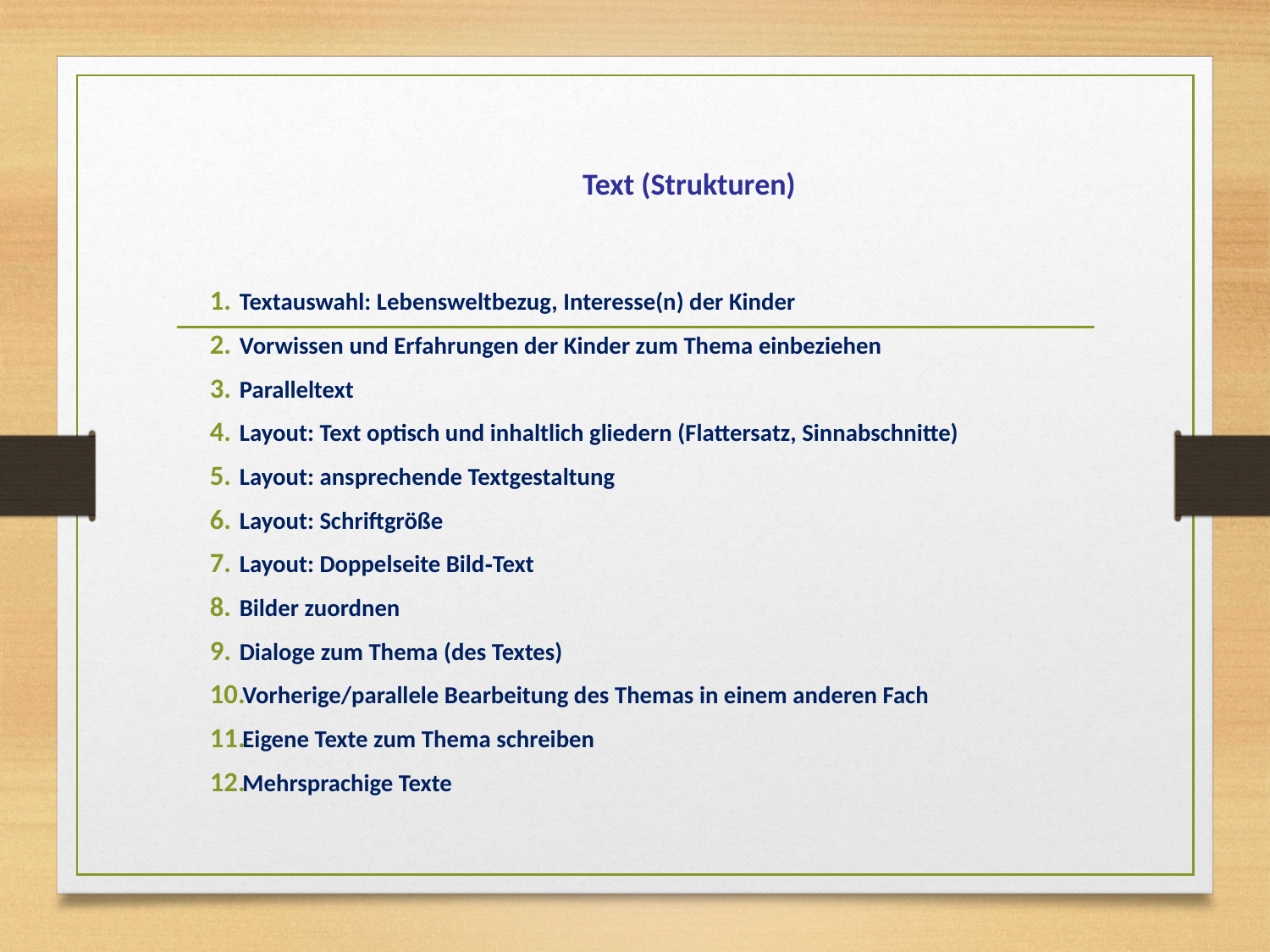

# Text (Strukturen)
Textauswahl: Lebensweltbezug, Interesse(n) der Kinder
Vorwissen und Erfahrungen der Kinder zum Thema einbeziehen
Paralleltext
Layout: Text optisch und inhaltlich gliedern (Flattersatz, Sinnabschnitte)
Layout: ansprechende Textgestaltung
Layout: Schriftgröße
Layout: Doppelseite Bild‐Text
Bilder zuordnen
Dialoge zum Thema (des Textes)
Vorherige/parallele Bearbeitung des Themas in einem anderen Fach
Eigene Texte zum Thema schreiben
Mehrsprachige Texte